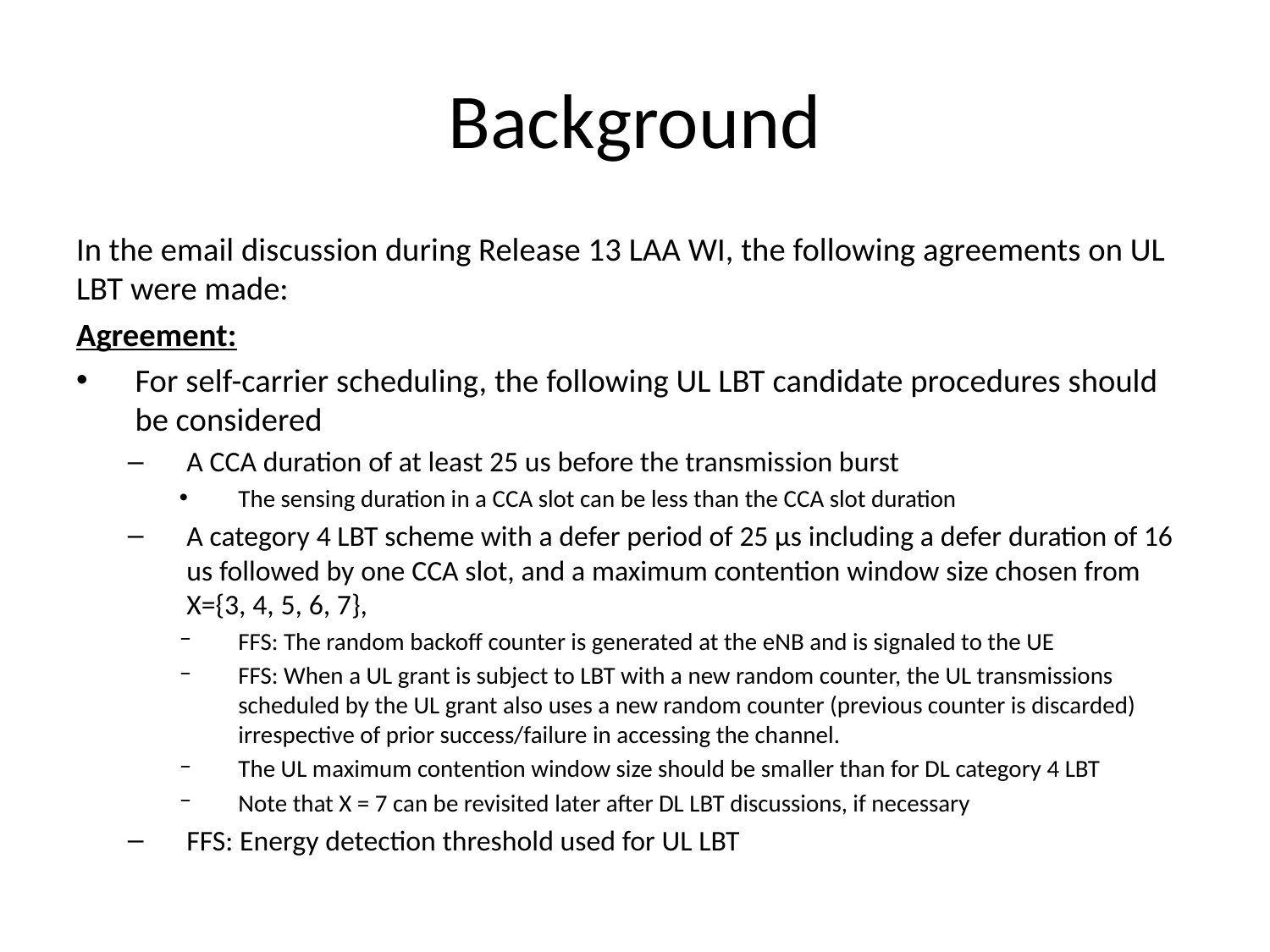

# Background
In the email discussion during Release 13 LAA WI, the following agreements on UL LBT were made:
Agreement:
For self-carrier scheduling, the following UL LBT candidate procedures should be considered
A CCA duration of at least 25 us before the transmission burst
The sensing duration in a CCA slot can be less than the CCA slot duration
A category 4 LBT scheme with a defer period of 25 µs including a defer duration of 16 us followed by one CCA slot, and a maximum contention window size chosen from X={3, 4, 5, 6, 7},
FFS: The random backoff counter is generated at the eNB and is signaled to the UE
FFS: When a UL grant is subject to LBT with a new random counter, the UL transmissions scheduled by the UL grant also uses a new random counter (previous counter is discarded) irrespective of prior success/failure in accessing the channel.
The UL maximum contention window size should be smaller than for DL category 4 LBT
Note that X = 7 can be revisited later after DL LBT discussions, if necessary
FFS: Energy detection threshold used for UL LBT